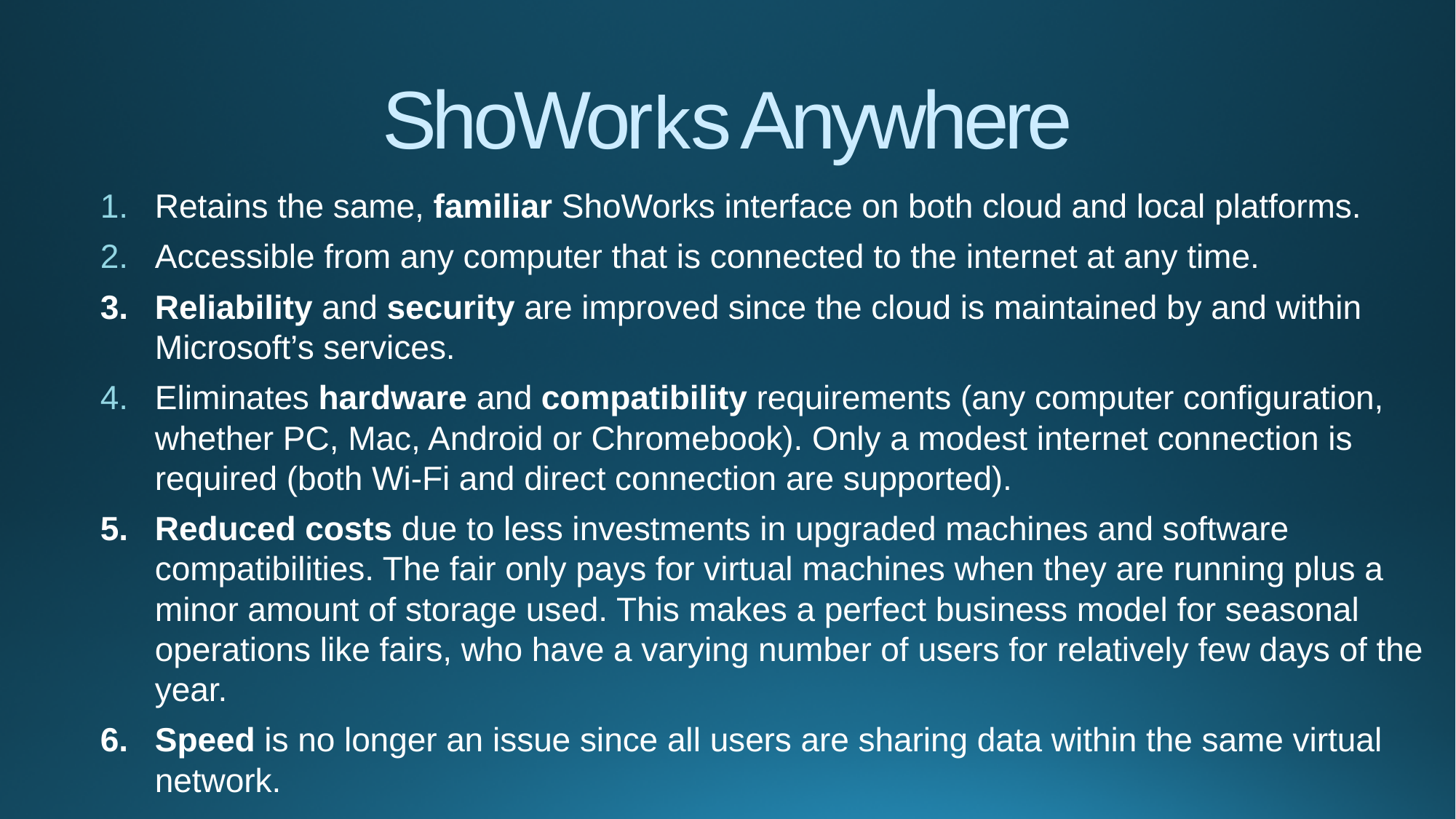

ShoWorks Anywhere
Retains the same, familiar ShoWorks interface on both cloud and local platforms.
Accessible from any computer that is connected to the internet at any time.
Reliability and security are improved since the cloud is maintained by and within Microsoft’s services.
Eliminates hardware and compatibility requirements (any computer configuration, whether PC, Mac, Android or Chromebook). Only a modest internet connection is required (both Wi-Fi and direct connection are supported).
Reduced costs due to less investments in upgraded machines and software compatibilities. The fair only pays for virtual machines when they are running plus a minor amount of storage used. This makes a perfect business model for seasonal operations like fairs, who have a varying number of users for relatively few days of the year.
Speed is no longer an issue since all users are sharing data within the same virtual network.